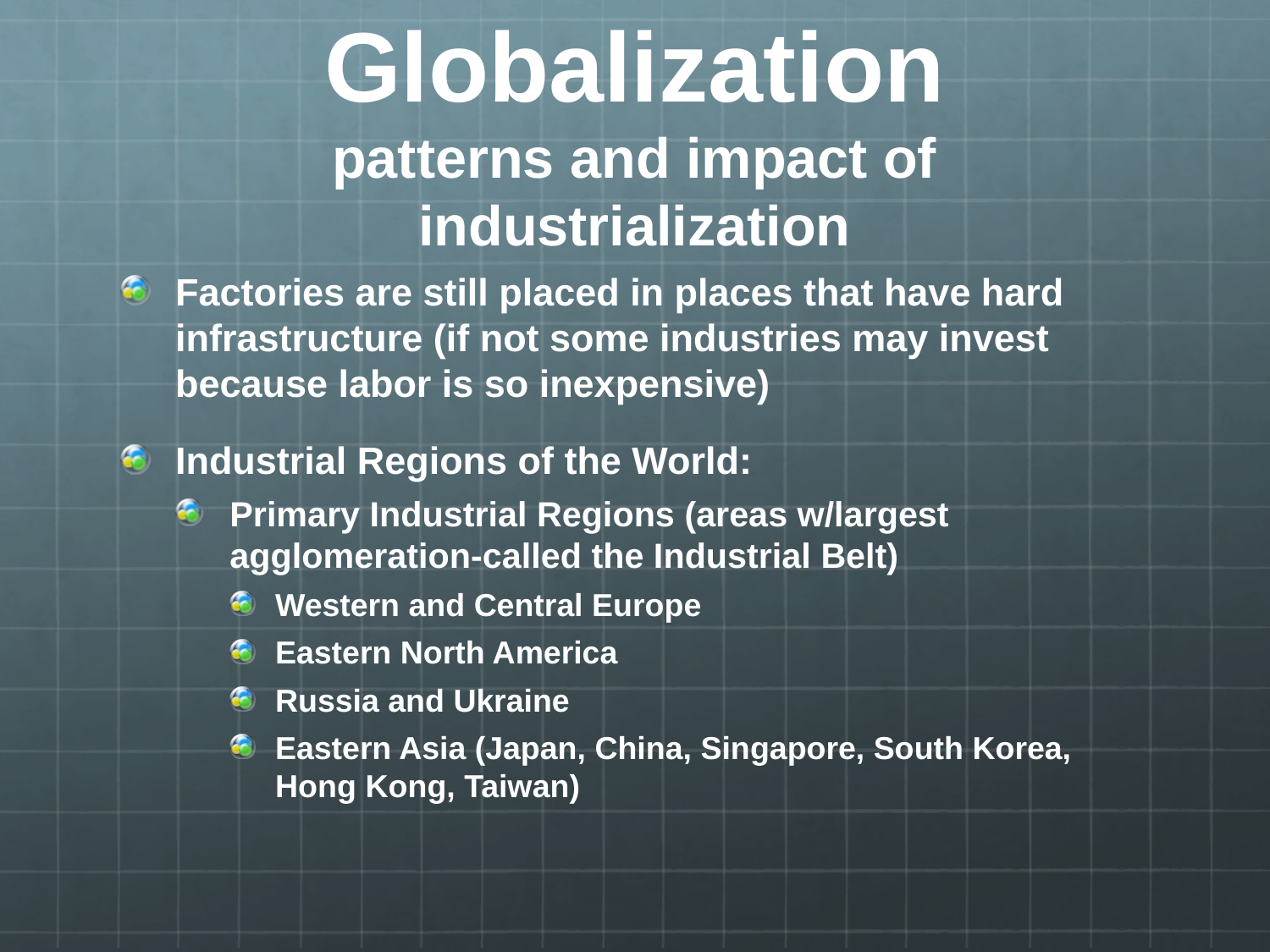

# Globalization patterns and impact of industrialization
Factories are still placed in places that have hard infrastructure (if not some industries may invest because labor is so inexpensive)
Industrial Regions of the World:
Primary Industrial Regions (areas w/largest agglomeration-called the Industrial Belt)
Western and Central Europe
Eastern North America
Russia and Ukraine
Eastern Asia (Japan, China, Singapore, South Korea, Hong Kong, Taiwan)